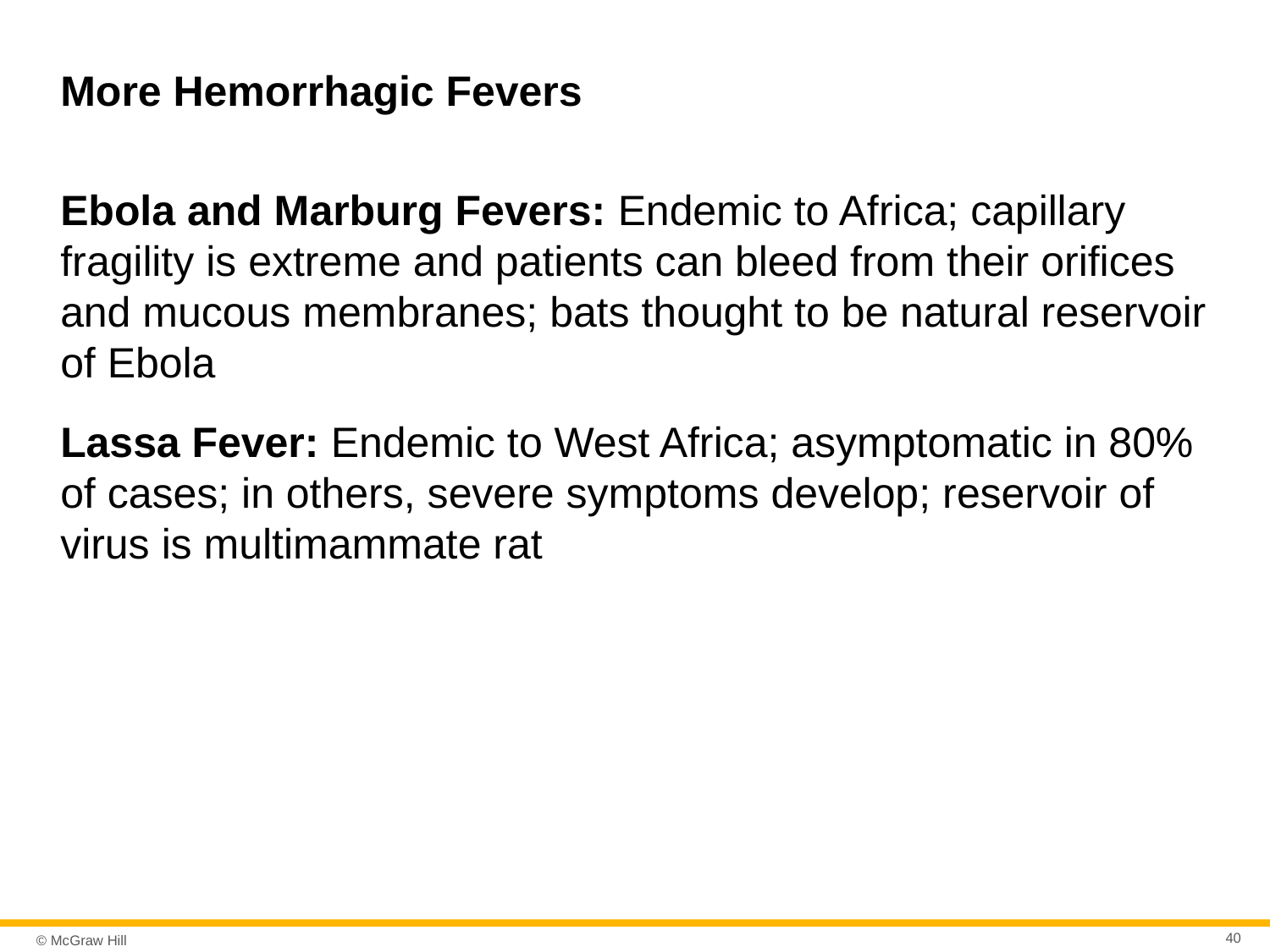

# More Hemorrhagic Fevers
Ebola and Marburg Fevers: Endemic to Africa; capillary fragility is extreme and patients can bleed from their orifices and mucous membranes; bats thought to be natural reservoir of Ebola
Lassa Fever: Endemic to West Africa; asymptomatic in 80% of cases; in others, severe symptoms develop; reservoir of virus is multimammate rat